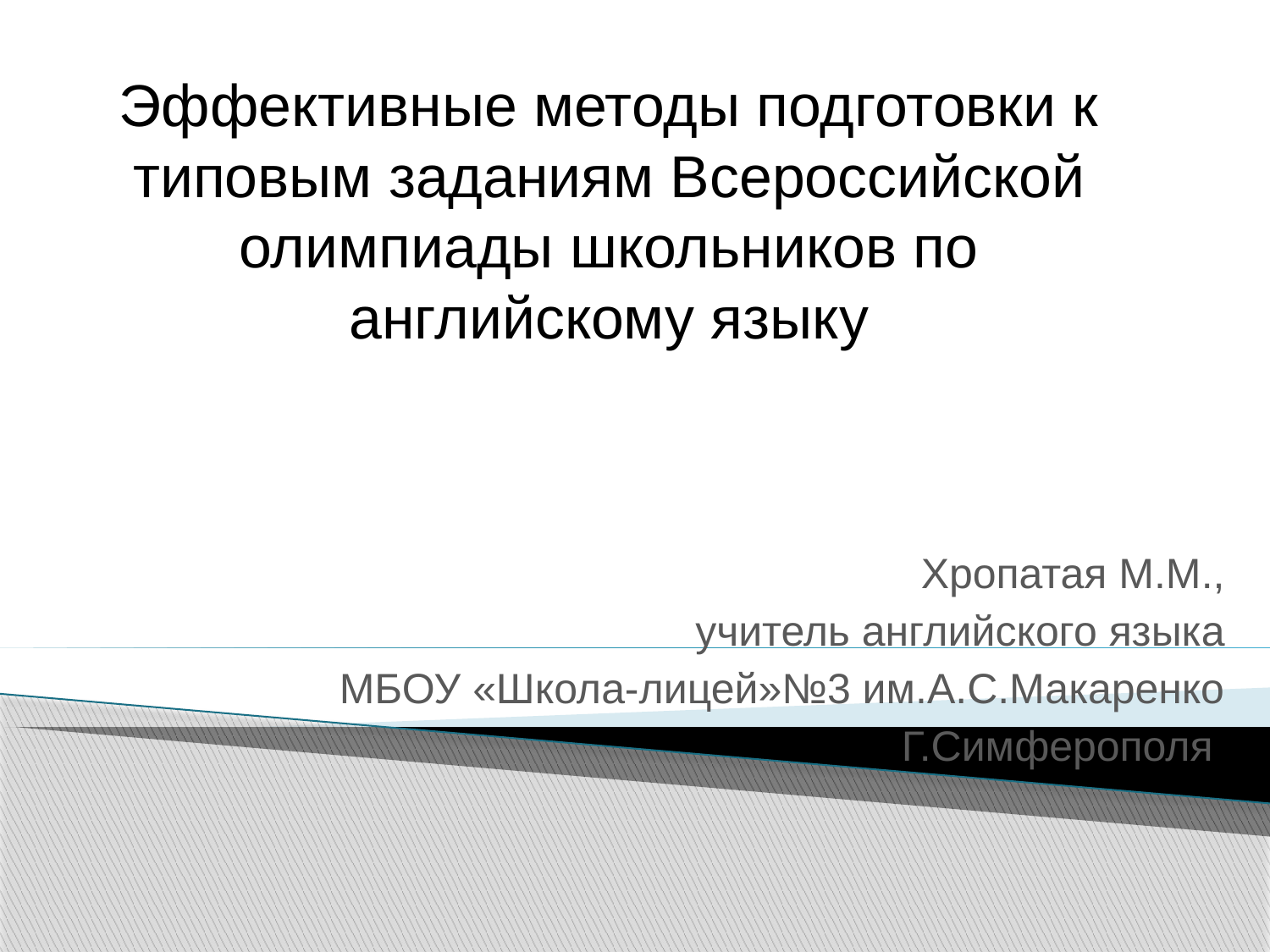

# Эффективные методы подготовки к типовым заданиям Всероссийской олимпиады школьников по английскому языку
Хропатая М.М.,
 учитель английского языка
МБОУ «Школа-лицей»№3 им.А.С.Макаренко
Г.Симферополя